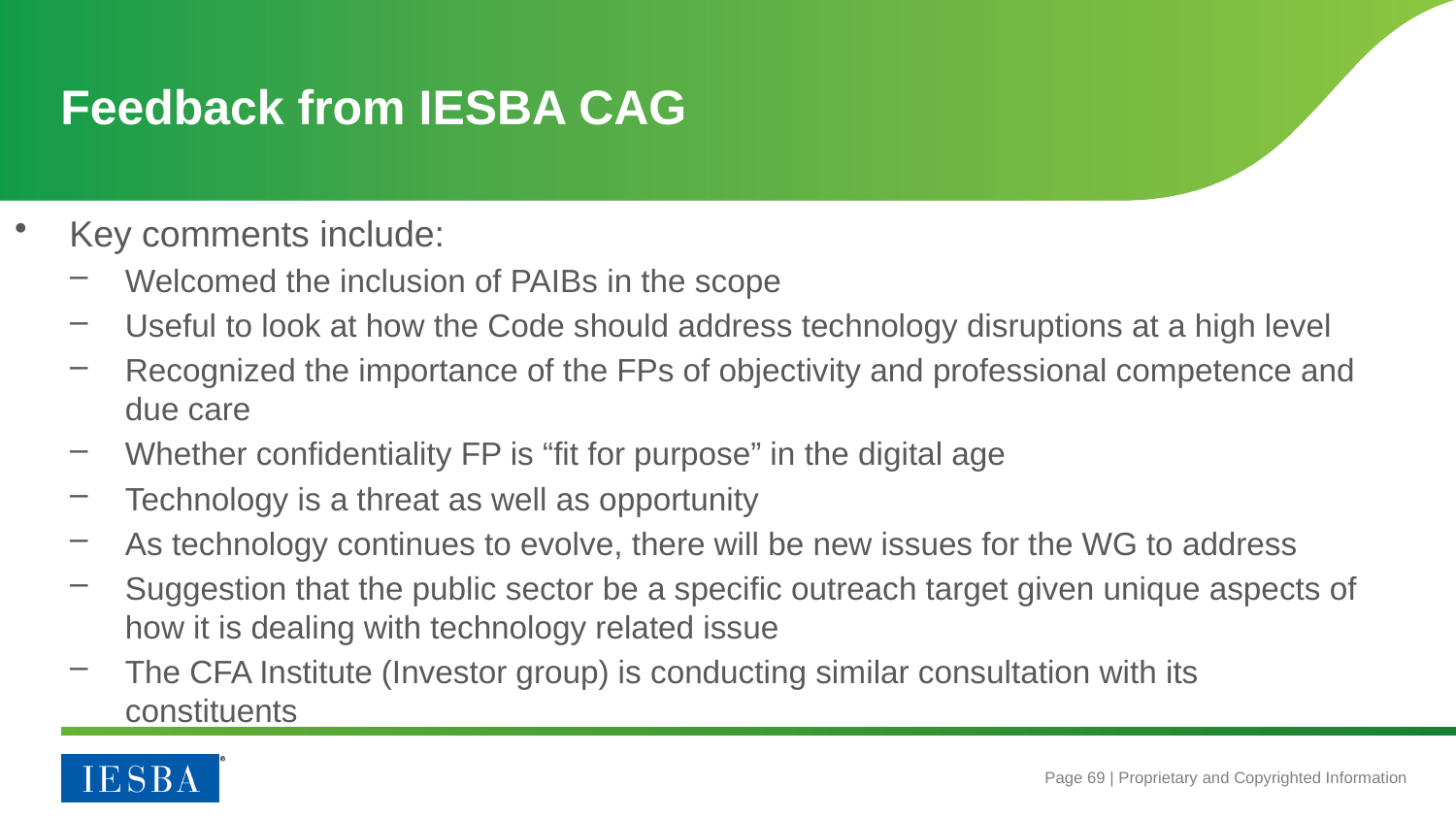

# Feedback from IESBA CAG
Key comments include:
Welcomed the inclusion of PAIBs in the scope
Useful to look at how the Code should address technology disruptions at a high level
Recognized the importance of the FPs of objectivity and professional competence and due care
Whether confidentiality FP is “fit for purpose” in the digital age
Technology is a threat as well as opportunity
As technology continues to evolve, there will be new issues for the WG to address
Suggestion that the public sector be a specific outreach target given unique aspects of how it is dealing with technology related issue
The CFA Institute (Investor group) is conducting similar consultation with its constituents